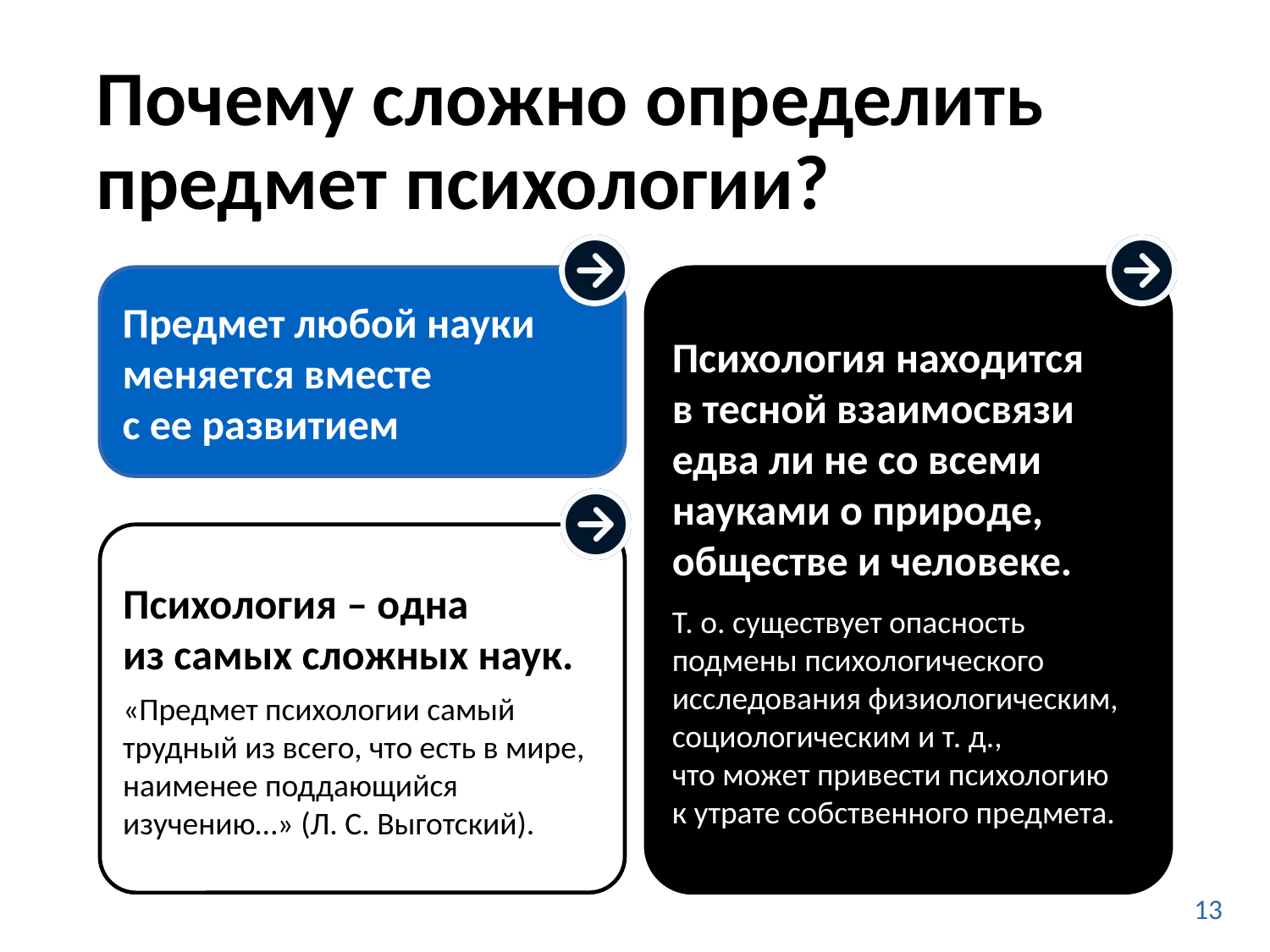

# Почему сложно определить предмет психологии?

Психология находится
в тесной взаимосвязи едва ли не со всеми науками о природе, обществе и человеке.
Т. о. существует опасность подмены психологического исследования физиологическим, социологическим и т. д.,
что может привести психологию
к утрате собственного предмета.
Предмет любой науки меняется вместе
с ее развитием

Психология – одна
из самых сложных наук.
«Предмет психологии самый трудный из всего, что есть в мире, наименее поддающийся изучению…» (Л. С. Выготский).
13